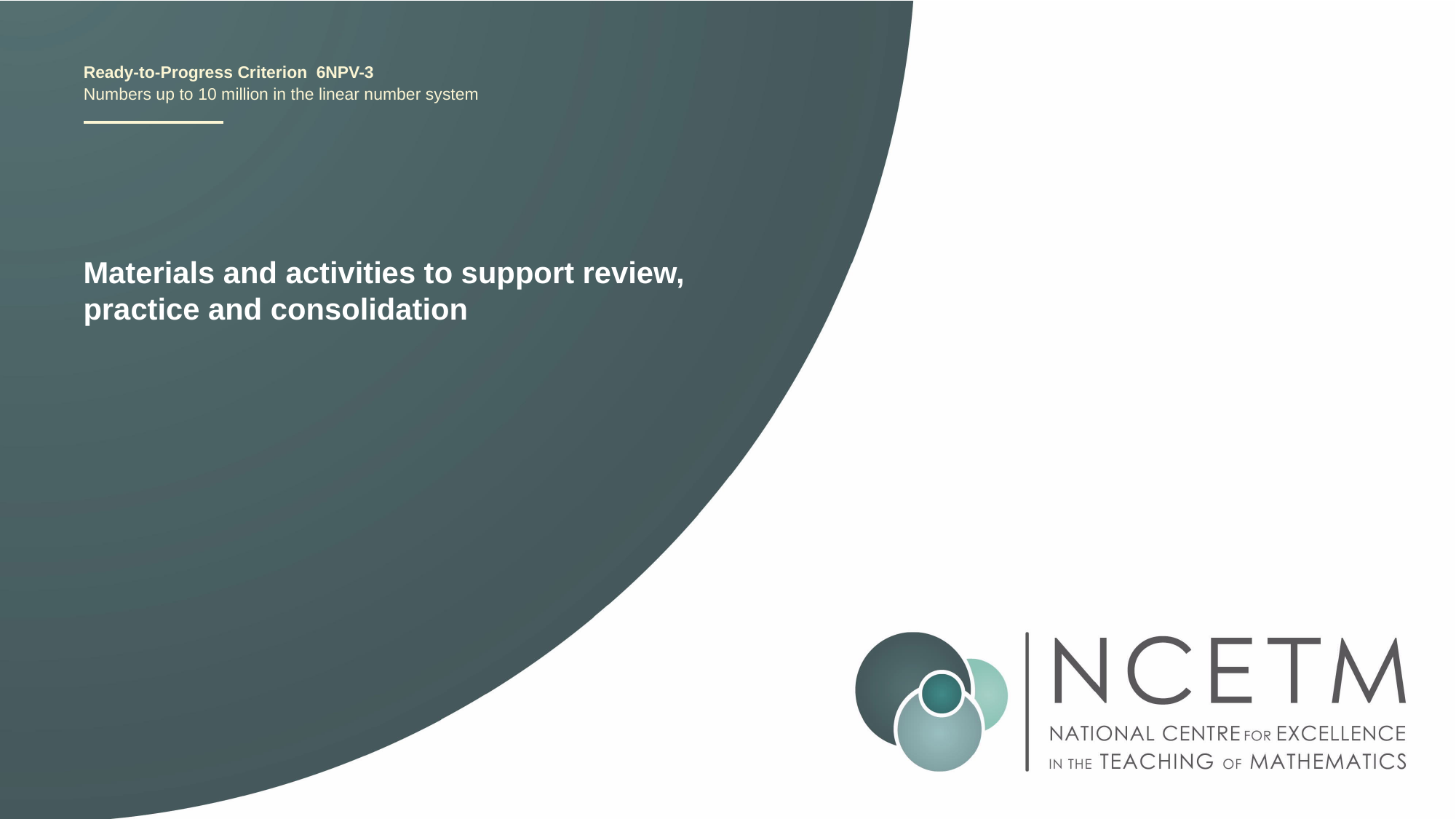

6NPV-3
Numbers up to 10 million in the linear number system